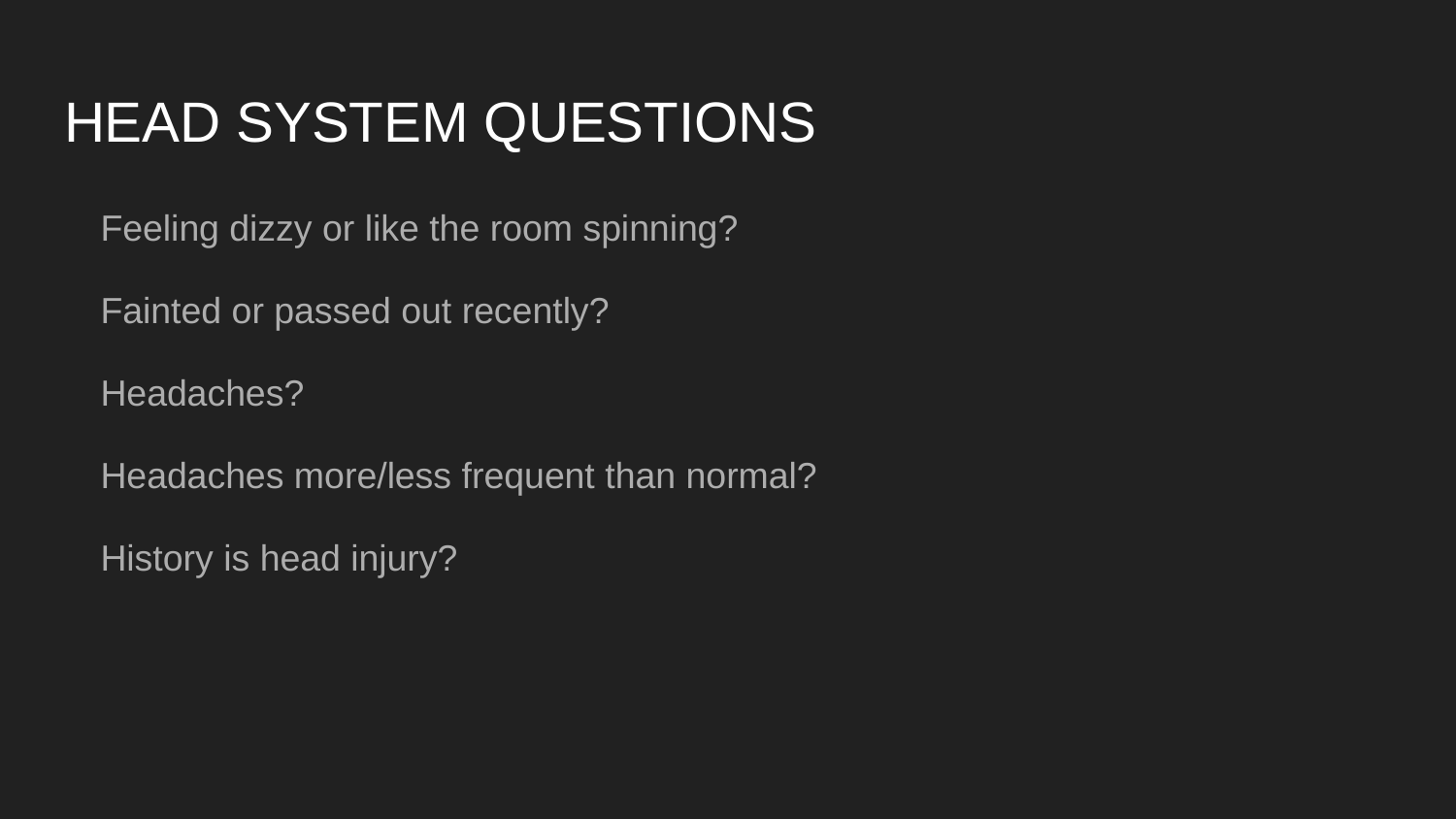

# HEAD SYSTEM QUESTIONS
Feeling dizzy or like the room spinning?
Fainted or passed out recently?
Headaches?
Headaches more/less frequent than normal?
History is head injury?